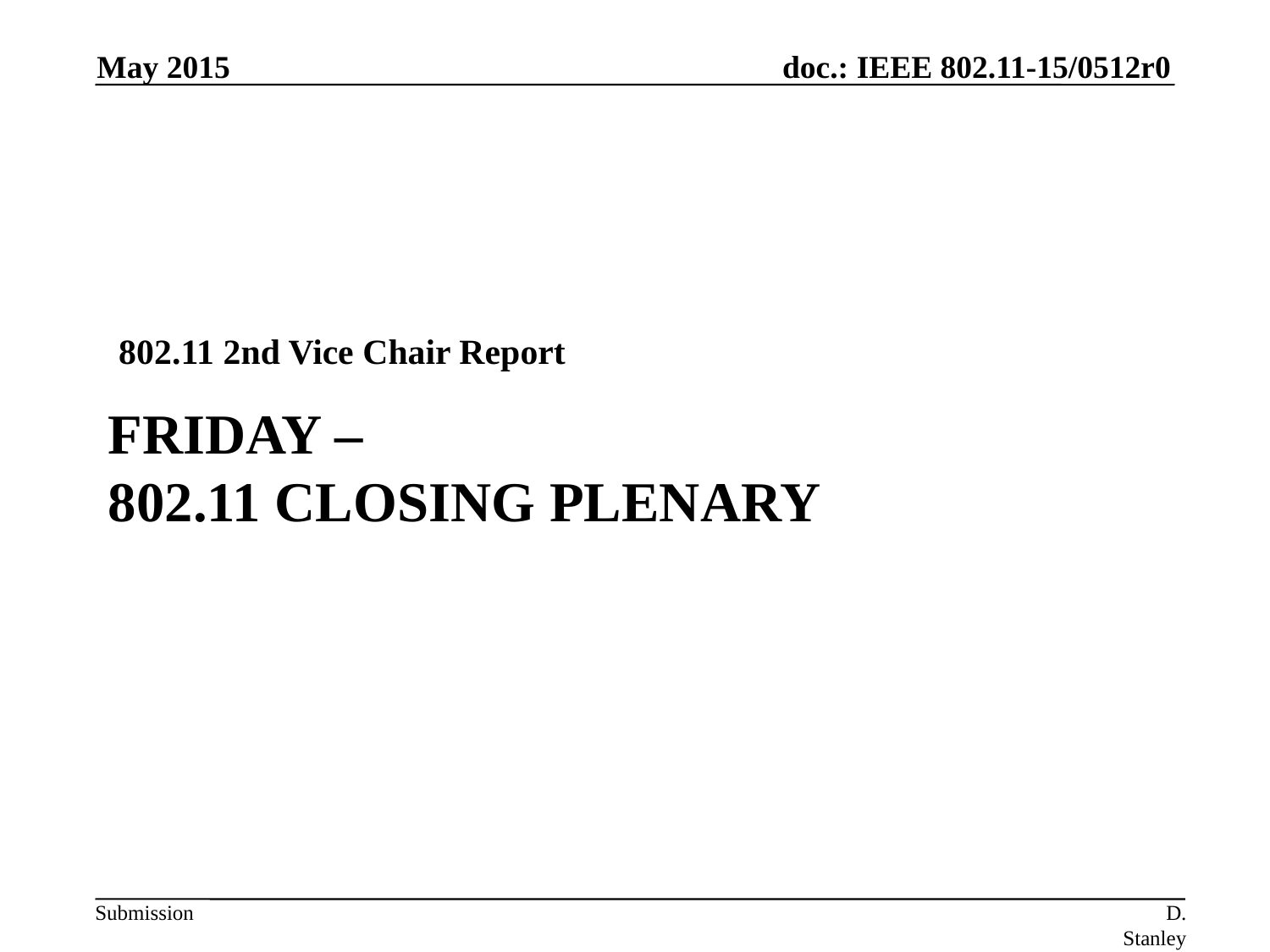

May 2015
802.11 2nd Vice Chair Report
# Friday – 802.11 Closing Plenary
D. Stanley Aruba Networks